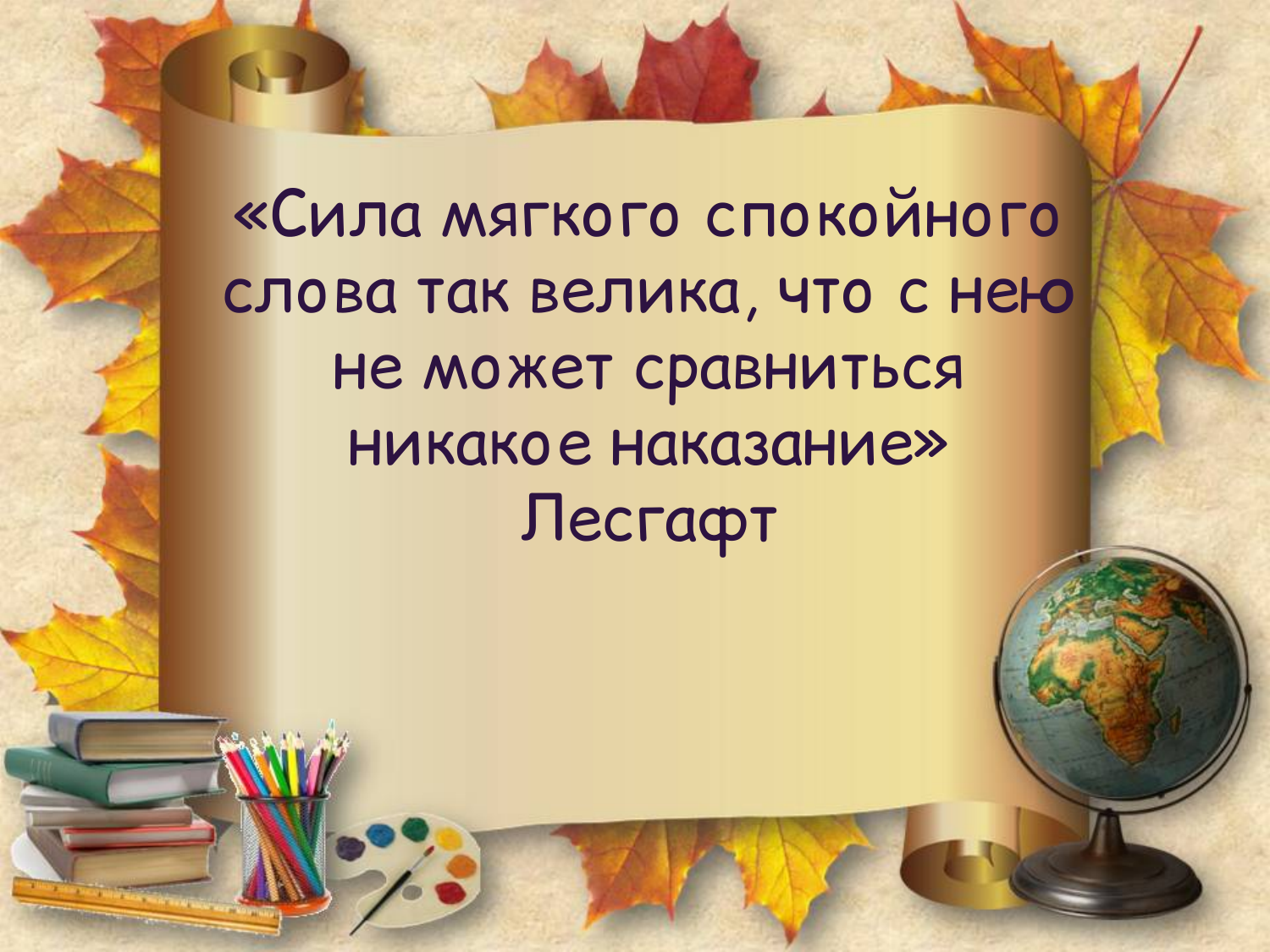

«Сила мягкого спокойного слова так велика, что с нею не может сравниться никакое наказание»
Лесгафт